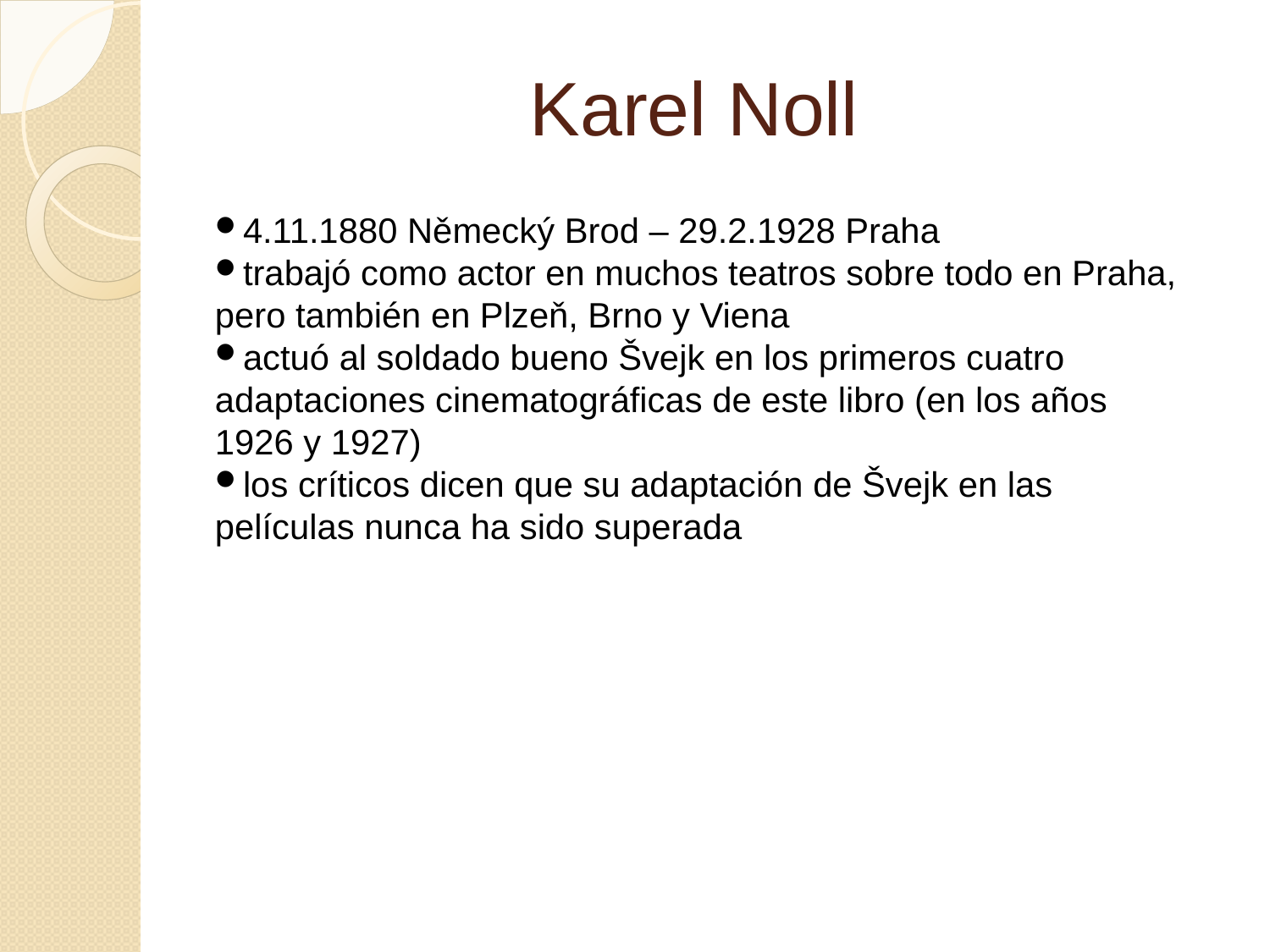

Karel Noll
4.11.1880 Německý Brod – 29.2.1928 Praha
trabajó como actor en muchos teatros sobre todo en Praha, pero también en Plzeň, Brno y Viena
actuó al soldado bueno Švejk en los primeros cuatro adaptaciones cinematográficas de este libro (en los años 1926 y 1927)
los críticos dicen que su adaptación de Švejk en las películas nunca ha sido superada